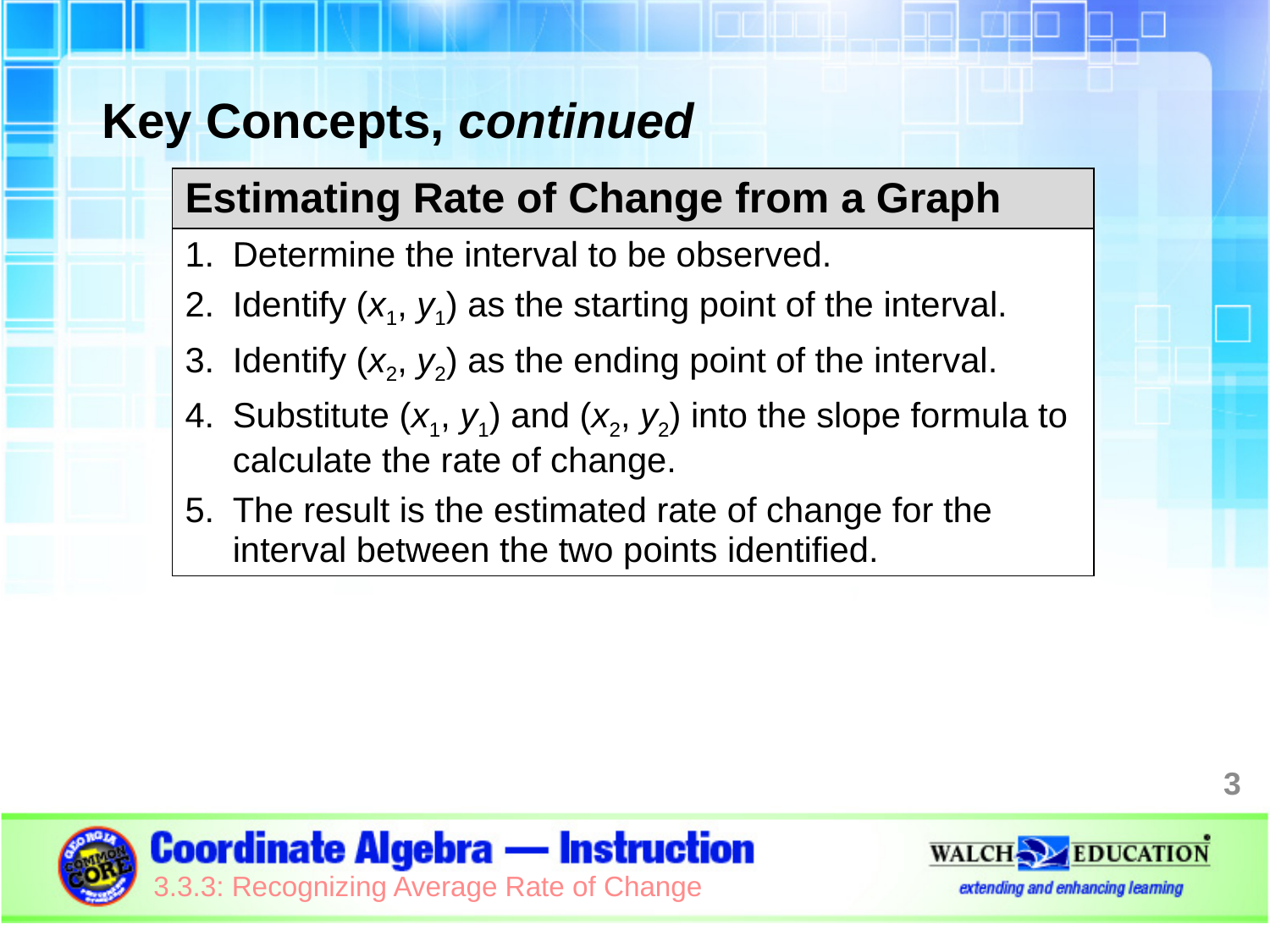

Key Concepts, continued

| Estimating Rate of Change from a Graph |
| --- |
| Determine the interval to be observed. Identify (x1, y1) as the starting point of the interval. Identify (x2, y2) as the ending point of the interval. Substitute (x1, y1) and (x2, y2) into the slope formula to calculate the rate of change. The result is the estimated rate of change for the interval between the two points identified. |
3
3.3.3: Recognizing Average Rate of Change